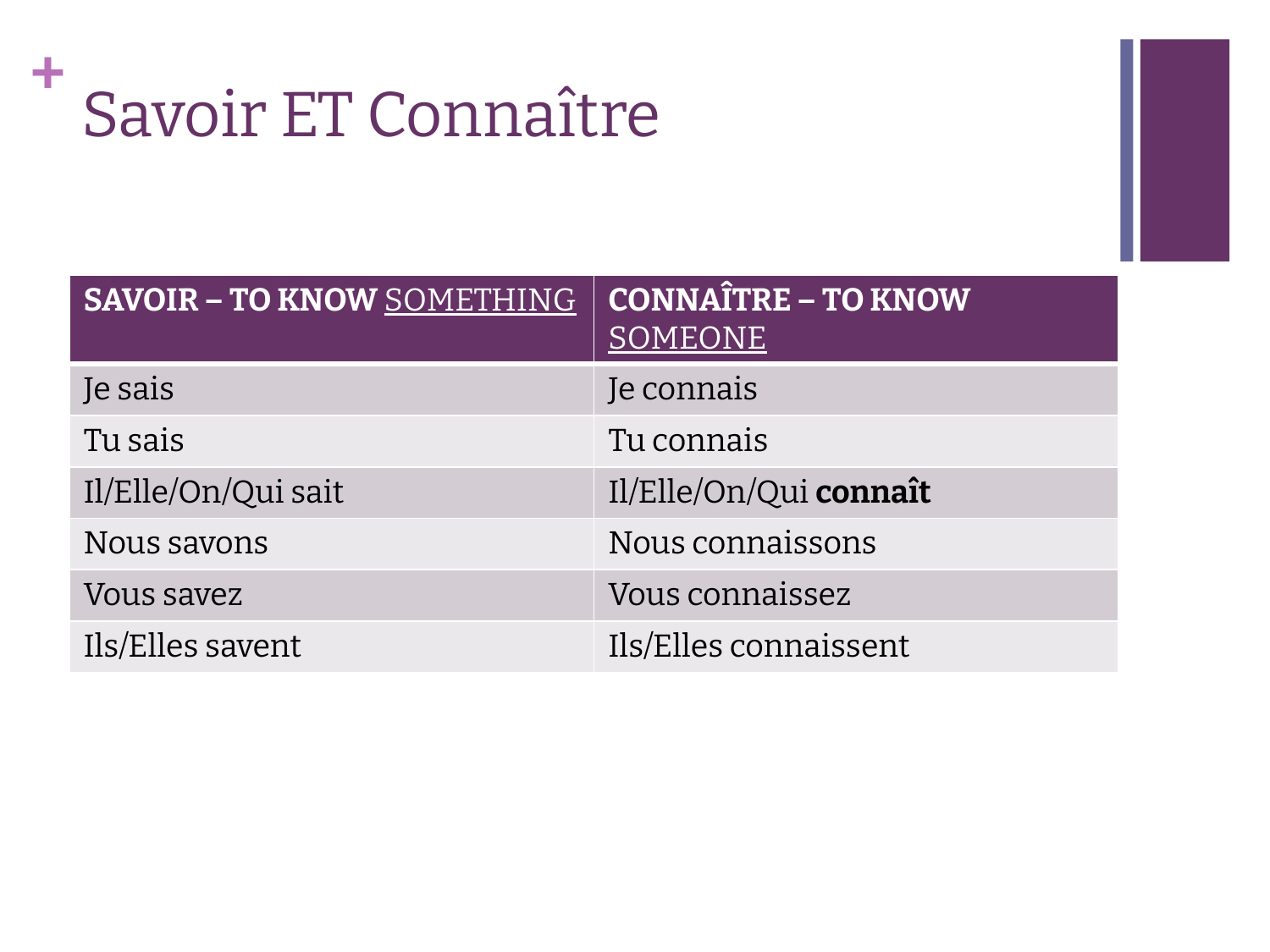

# Savoir ET Connaître
| SAVOIR – TO KNOW SOMETHING | CONNAÎTRE – TO KNOW SOMEONE |
| --- | --- |
| Je sais | Je connais |
| Tu sais | Tu connais |
| Il/Elle/On/Qui sait | Il/Elle/On/Qui connaît |
| Nous savons | Nous connaissons |
| Vous savez | Vous connaissez |
| Ils/Elles savent | Ils/Elles connaissent |